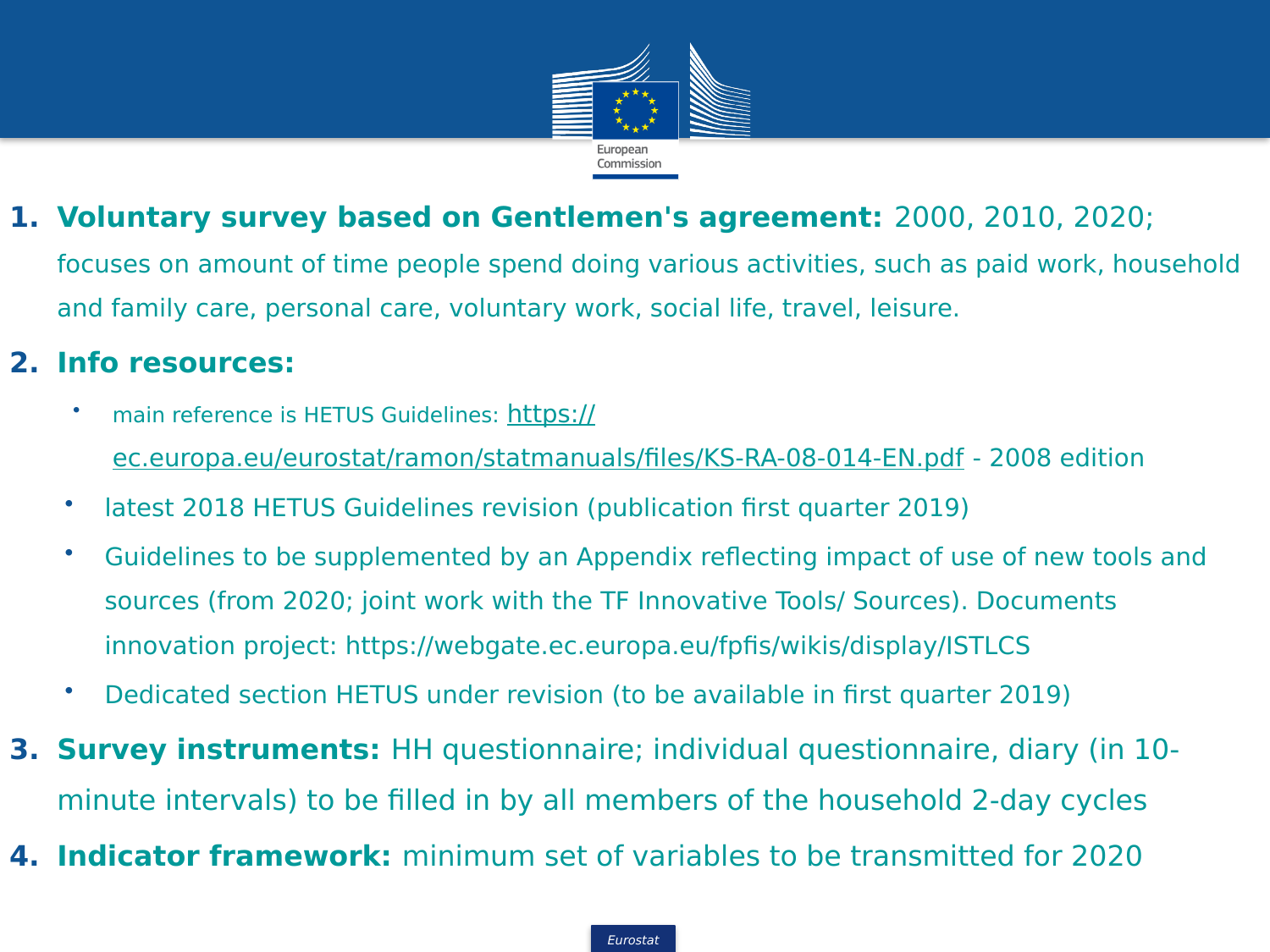

Voluntary survey based on Gentlemen's agreement: 2000, 2010, 2020; focuses on amount of time people spend doing various activities, such as paid work, household and family care, personal care, voluntary work, social life, travel, leisure.
Info resources:
main reference is HETUS Guidelines: https://ec.europa.eu/eurostat/ramon/statmanuals/files/KS-RA-08-014-EN.pdf - 2008 edition
latest 2018 HETUS Guidelines revision (publication first quarter 2019)
Guidelines to be supplemented by an Appendix reflecting impact of use of new tools and sources (from 2020; joint work with the TF Innovative Tools/ Sources). Documents innovation project: https://webgate.ec.europa.eu/fpfis/wikis/display/ISTLCS
Dedicated section HETUS under revision (to be available in first quarter 2019)
Survey instruments: HH questionnaire; individual questionnaire, diary (in 10-minute intervals) to be filled in by all members of the household 2-day cycles
Indicator framework: minimum set of variables to be transmitted for 2020